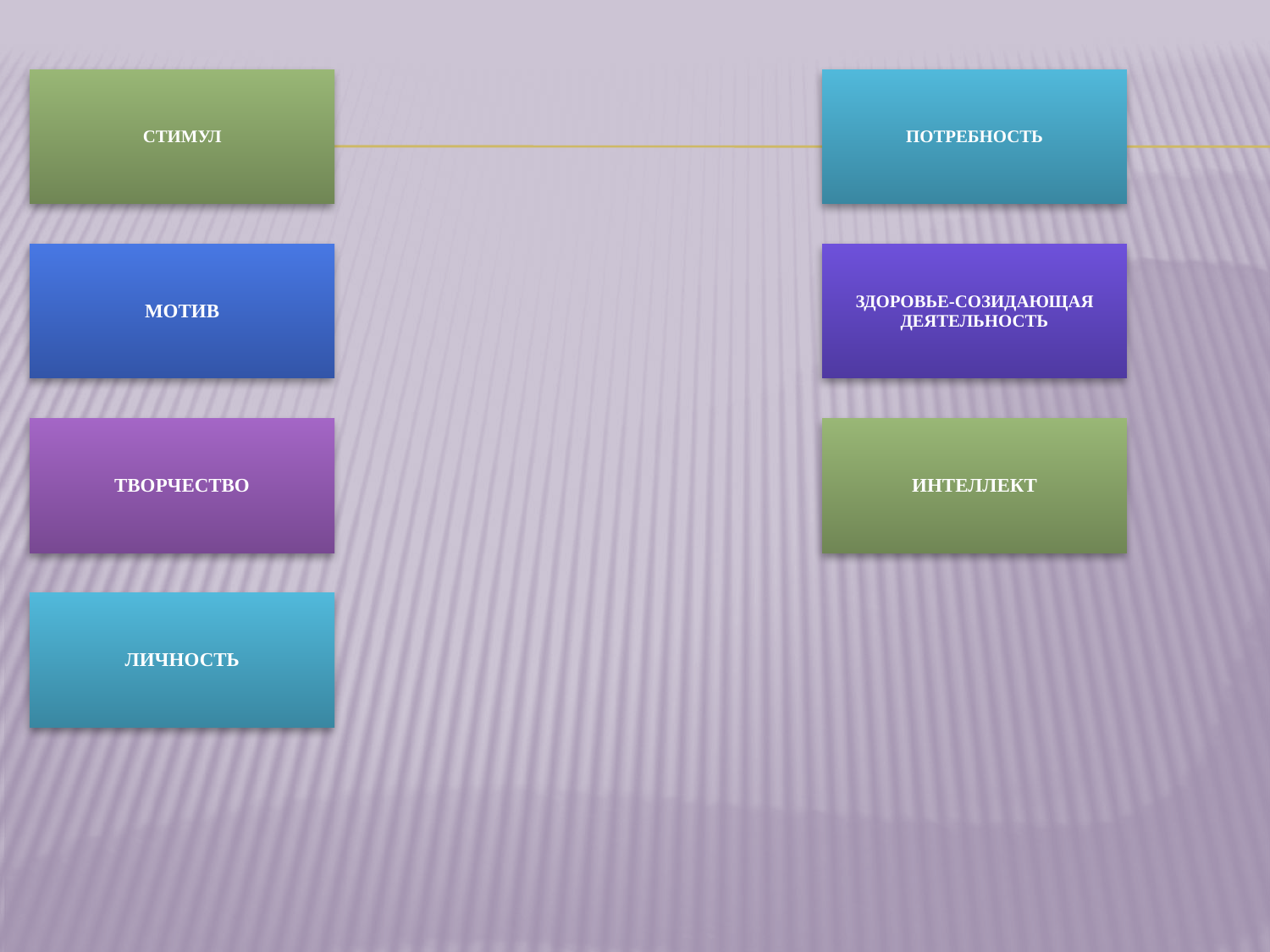

#
СТИМУЛ
ТВОРЧЕСТВО
ИНТЕЛЛЕКТ
ПОТРЕБНОСТЬ
МОТИВ
ЗДОРОВЬЕ-СОЗИДАЮЩАЯ ДЕЯТЕЛЬНОСТЬ
ЛИЧНОСТЬ